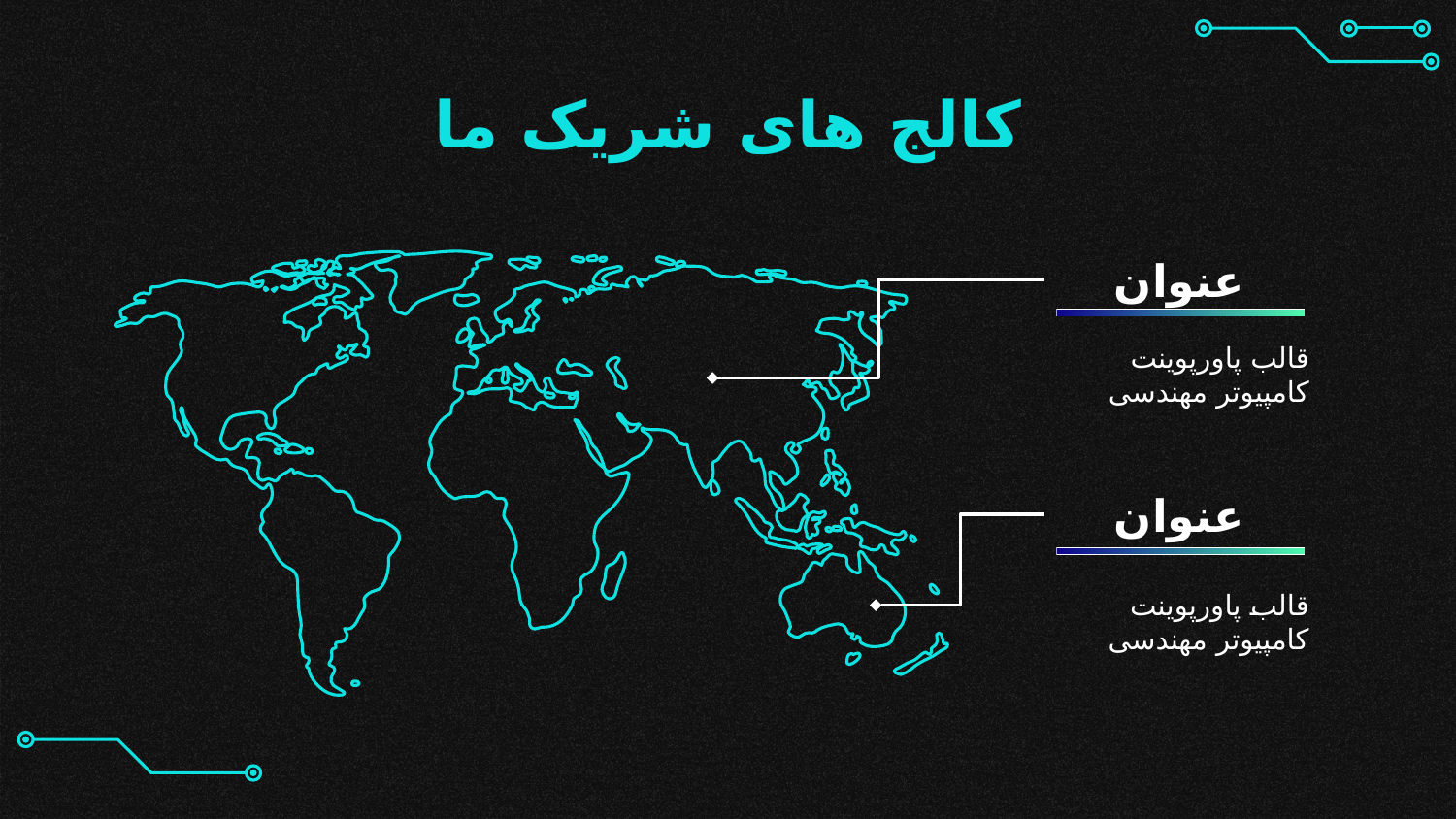

# کالج های شریک ما

عنوان

قالب پاورپوینت کامپیوتر مهندسی
عنوان

قالب پاورپوینت کامپیوتر مهندسی